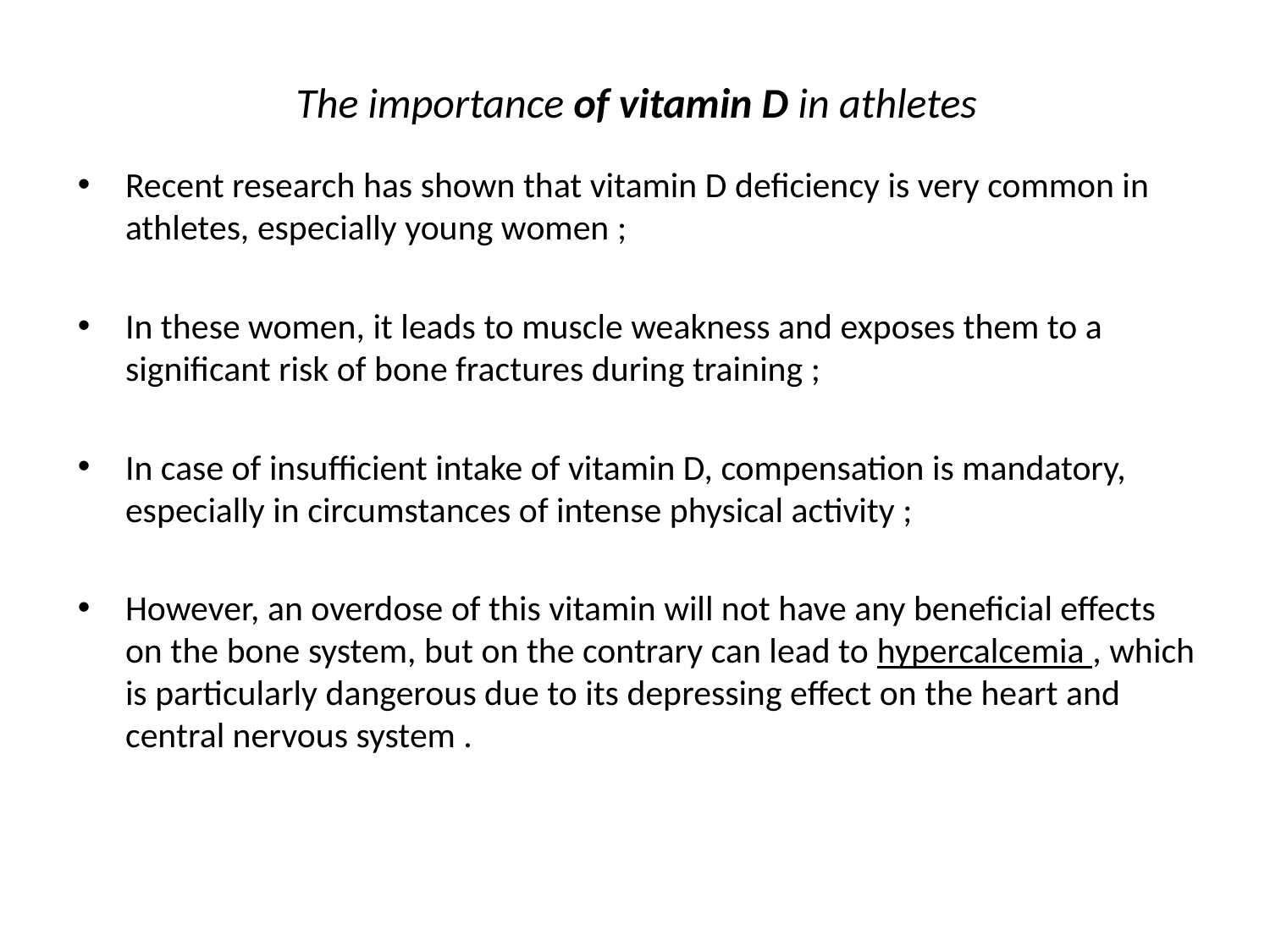

# The importance of vitamin D in athletes
Recent research has shown that vitamin D deficiency is very common in athletes, especially young women ;

In these women, it leads to muscle weakness and exposes them to a significant risk of bone fractures during training ;

In case of insufficient intake of vitamin D, compensation is mandatory, especially in circumstances of intense physical activity ;

However, an overdose of this vitamin will not have any beneficial effects on the bone system, but on the contrary can lead to hypercalcemia , which is particularly dangerous due to its depressing effect on the heart and central nervous system .